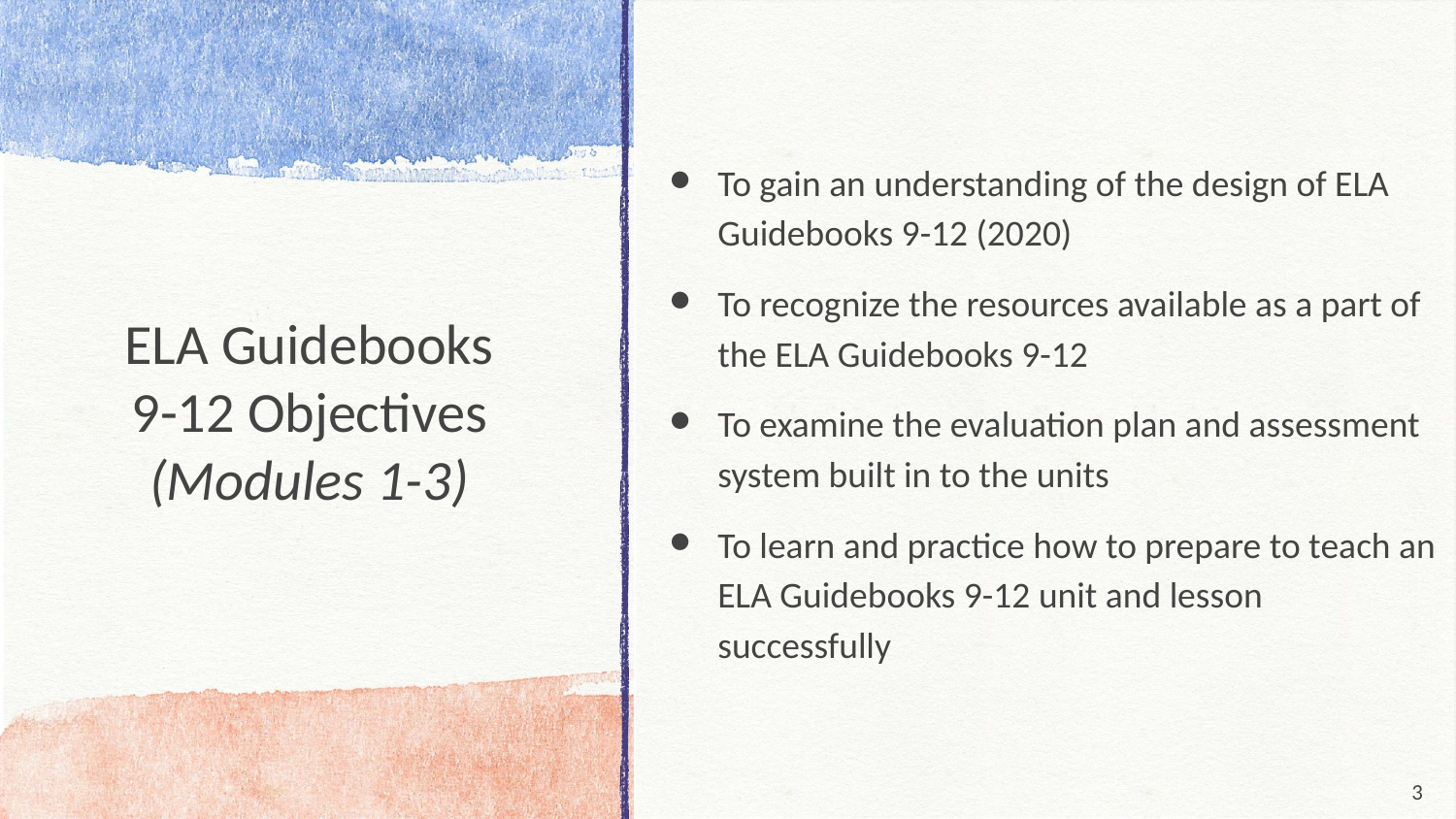

To gain an understanding of the design of ELA Guidebooks 9-12 (2020)
To recognize the resources available as a part of the ELA Guidebooks 9-12
To examine the evaluation plan and assessment system built in to the units
To learn and practice how to prepare to teach an ELA Guidebooks 9-12 unit and lesson successfully
# ELA Guidebooks
9-12 Objectives
(Modules 1-3)